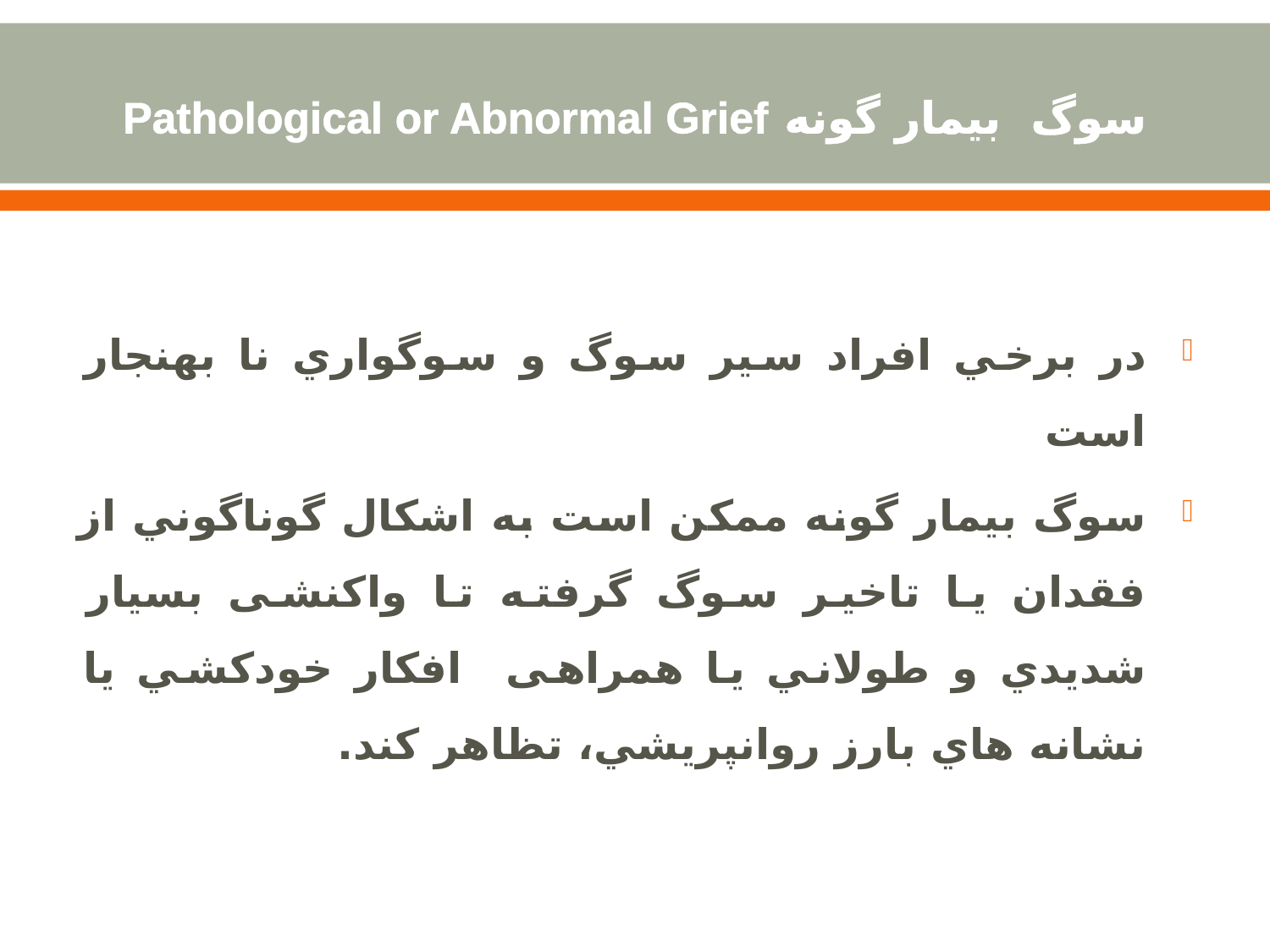

# سوگ  بيمار گونه Pathological or Abnormal Grief
در برخي افراد سير سوگ و سوگواري نا بهنجار است
سوگ بيمار گونه ممکن است به اشكال گوناگوني از فقدان يا تاخير سوگ گرفته تا واکنشی بسيار شديدي و طولاني يا همراهی  افکار خودکشي يا نشانه هاي بارز روانپريشي، تظاهر کند.